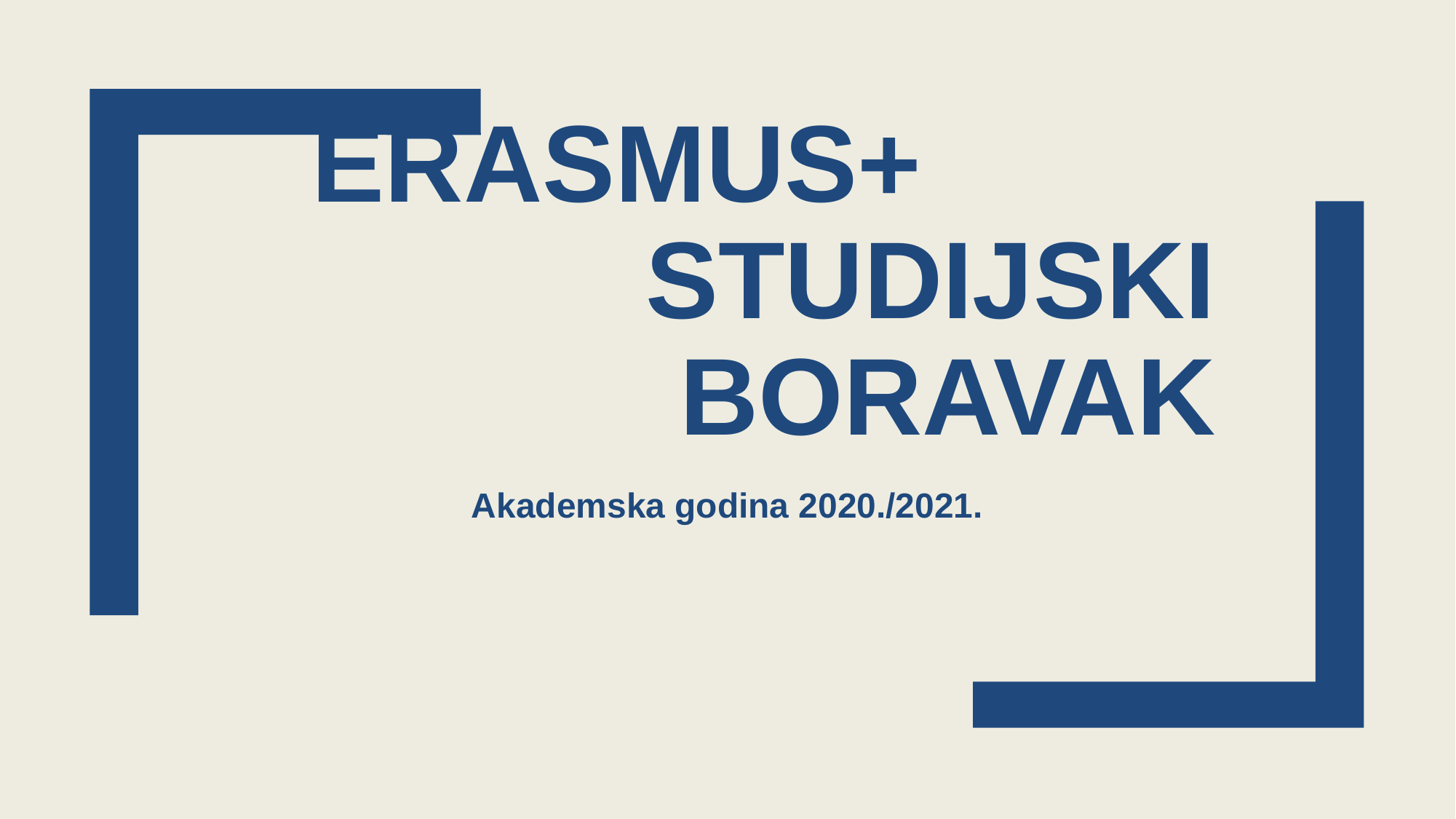

# ERASMUS+ STUDIJSKI BORAVAK
Akademska godina 2020./2021.